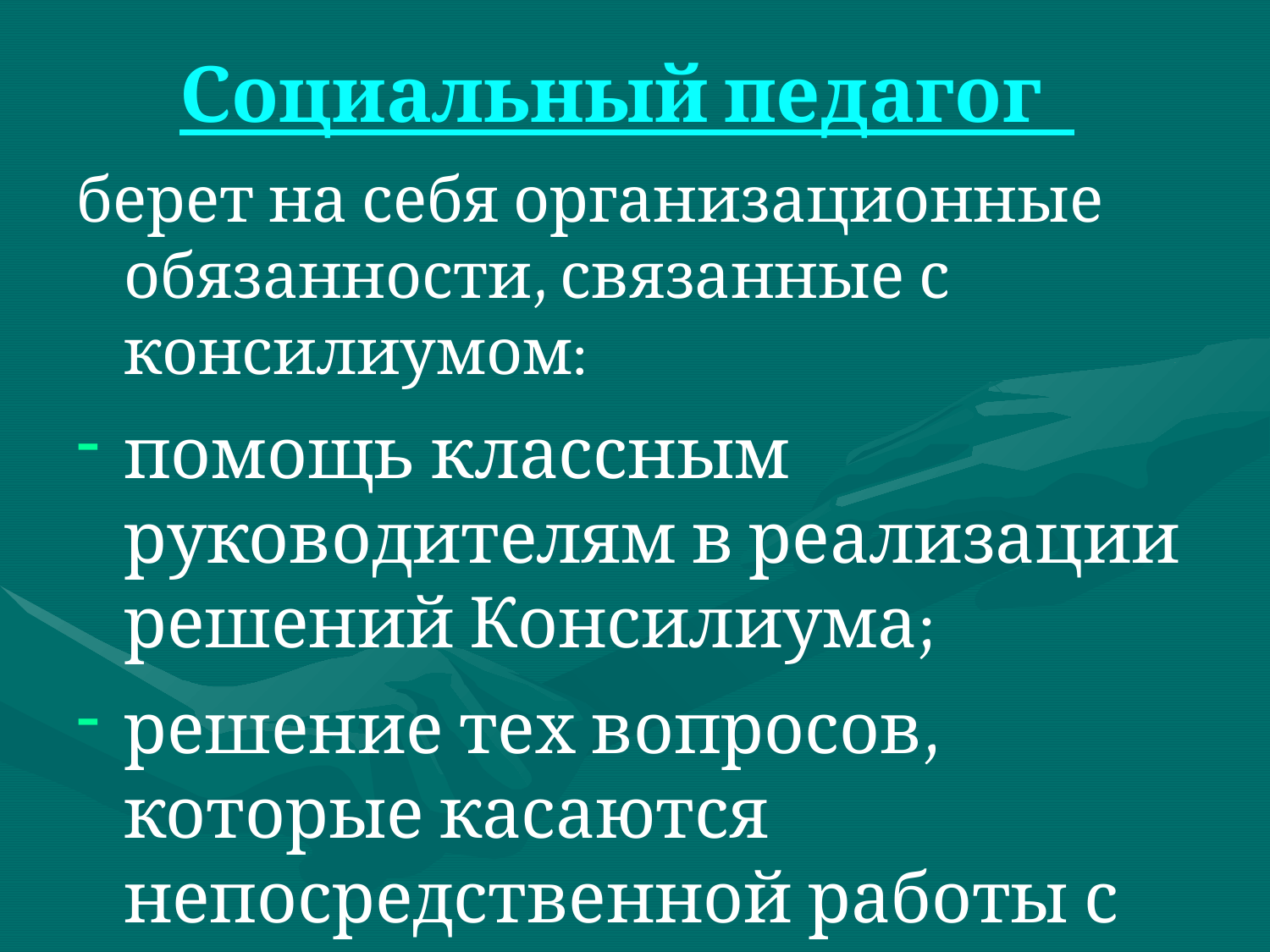

# Социальный педагог
берет на себя организационные обязанности, связанные с консилиумом:
помощь классным руководителям в реализации решений Консилиума;
решение тех вопросов, которые касаются непосредственной работы с семьей.